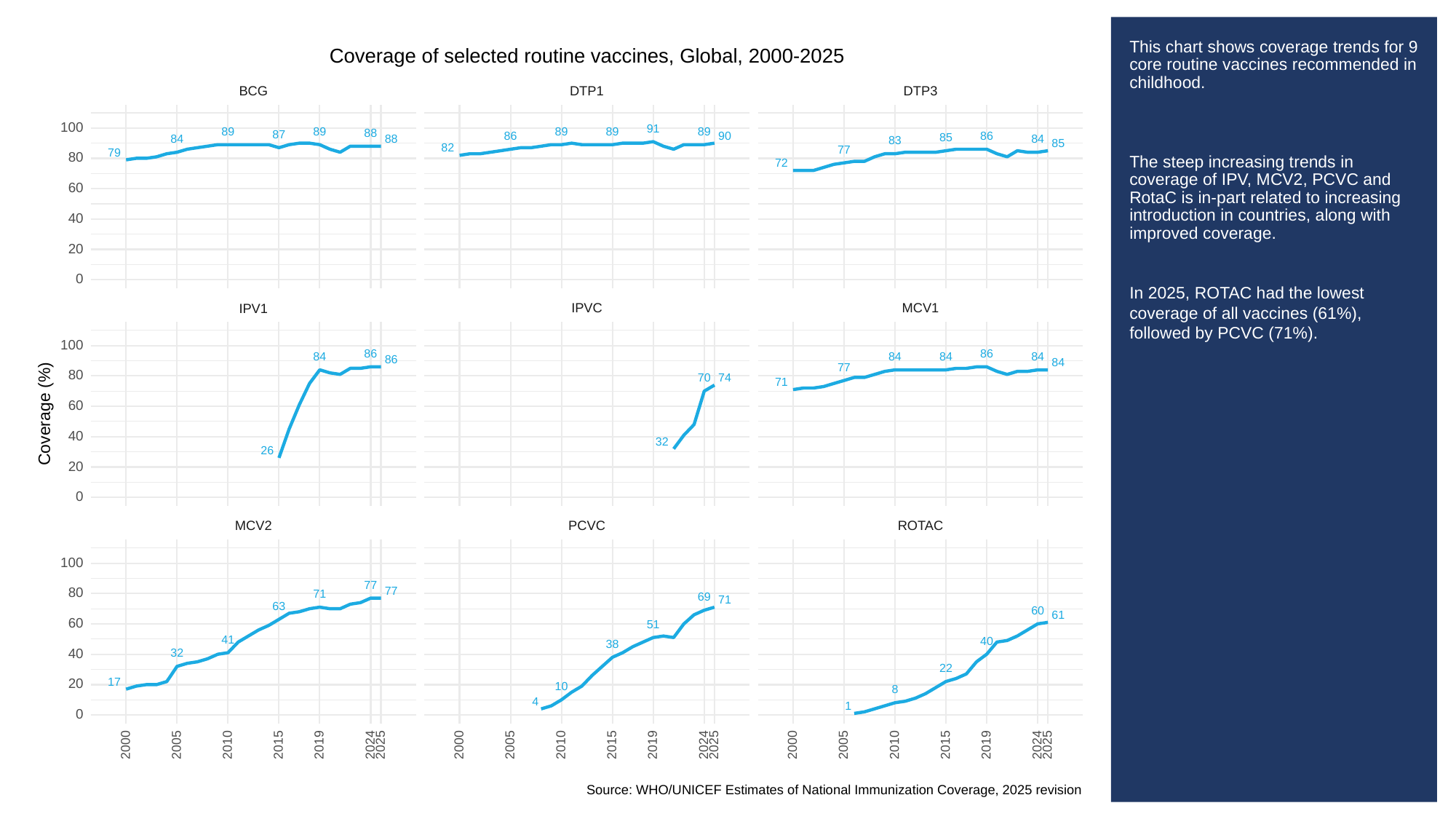

# This chart shows coverage trends for 9 core routine vaccines recommended in childhood.

The steep increasing trends in coverage of IPV, MCV2, PCVC and RotaC is in-part related to increasing introduction in countries, along with improved coverage.

In 2025, ROTAC had the lowest coverage of all vaccines (61%), followed by PCVC (71%).

Coverage of selected routine vaccines, Global, 2000-2025
BCG
DTP3
DTP1

100
91
89
89
89
89
89

88
87
90
86
86
85
88
84
84
83
85

82
77
79

80

72

60

40

20

0

IPVC
MCV1
IPV1

100

86
86
84
84
84
84
86
84

77

80
74
70

71

60
Coverage (%)

40

32
26

20

0

ROTAC
MCV2
PCVC

100

77
77
80
71
69

71

63
60

61
60
51

41
40

38
40
32

22

17
20
10

8
4

1
0

2000
2005
2010
2015
2019
2024
2025
2000
2005
2010
2015
2019
2024
2025
2000
2005
2010
2015
2019
2024
2025
Source: WHO/UNICEF Estimates of National Immunization Coverage, 2025 revision